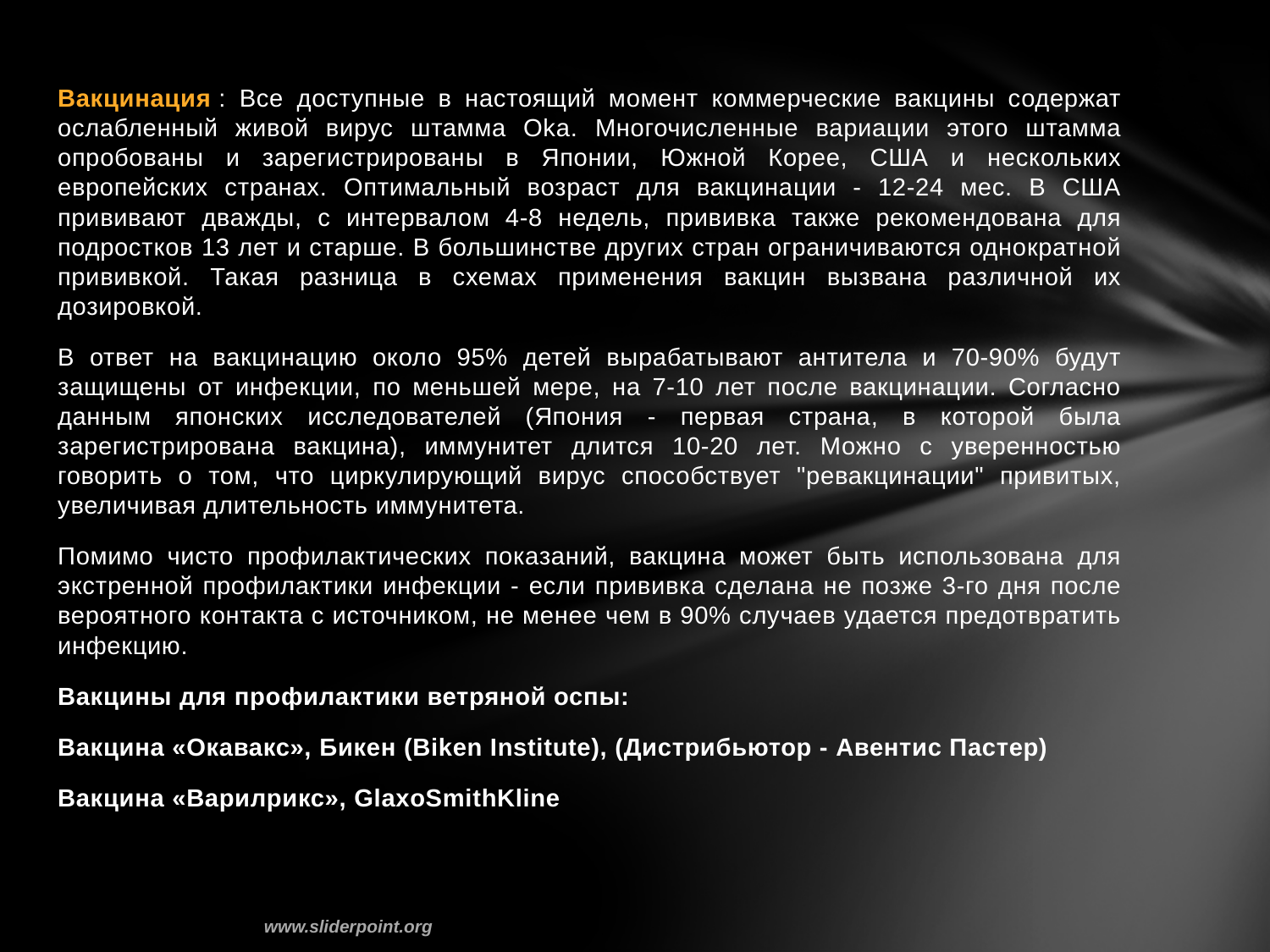

Вакцинация : Все доступные в настоящий момент коммерческие вакцины содержат ослабленный живой вирус штамма Oka. Многочисленные вариации этого штамма опробованы и зарегистрированы в Японии, Южной Корее, США и нескольких европейских странах. Оптимальный возраст для вакцинации - 12-24 мес. В США прививают дважды, с интервалом 4-8 недель, прививка также рекомендована для подростков 13 лет и старше. В большинстве других стран ограничиваются однократной прививкой. Такая разница в схемах применения вакцин вызвана различной их дозировкой.
В ответ на вакцинацию около 95% детей вырабатывают антитела и 70-90% будут защищены от инфекции, по меньшей мере, на 7-10 лет после вакцинации. Согласно данным японских исследователей (Япония - первая страна, в которой была зарегистрирована вакцина), иммунитет длится 10-20 лет. Можно с уверенностью говорить о том, что циркулирующий вирус способствует "ревакцинации" привитых, увеличивая длительность иммунитета.
Помимо чисто профилактических показаний, вакцина может быть использована для экстренной профилактики инфекции - если прививка сделана не позже 3-го дня после вероятного контакта с источником, не менее чем в 90% случаев удается предотвратить инфекцию.
Вакцины для профилактики ветряной оспы:
Вакцина «Окавакс», Бикен (Biken Institute), (Дистрибьютор - Авентис Пастер)
Вакцина «Варилрикс», GlaxoSmithKline

#
www.sliderpoint.org